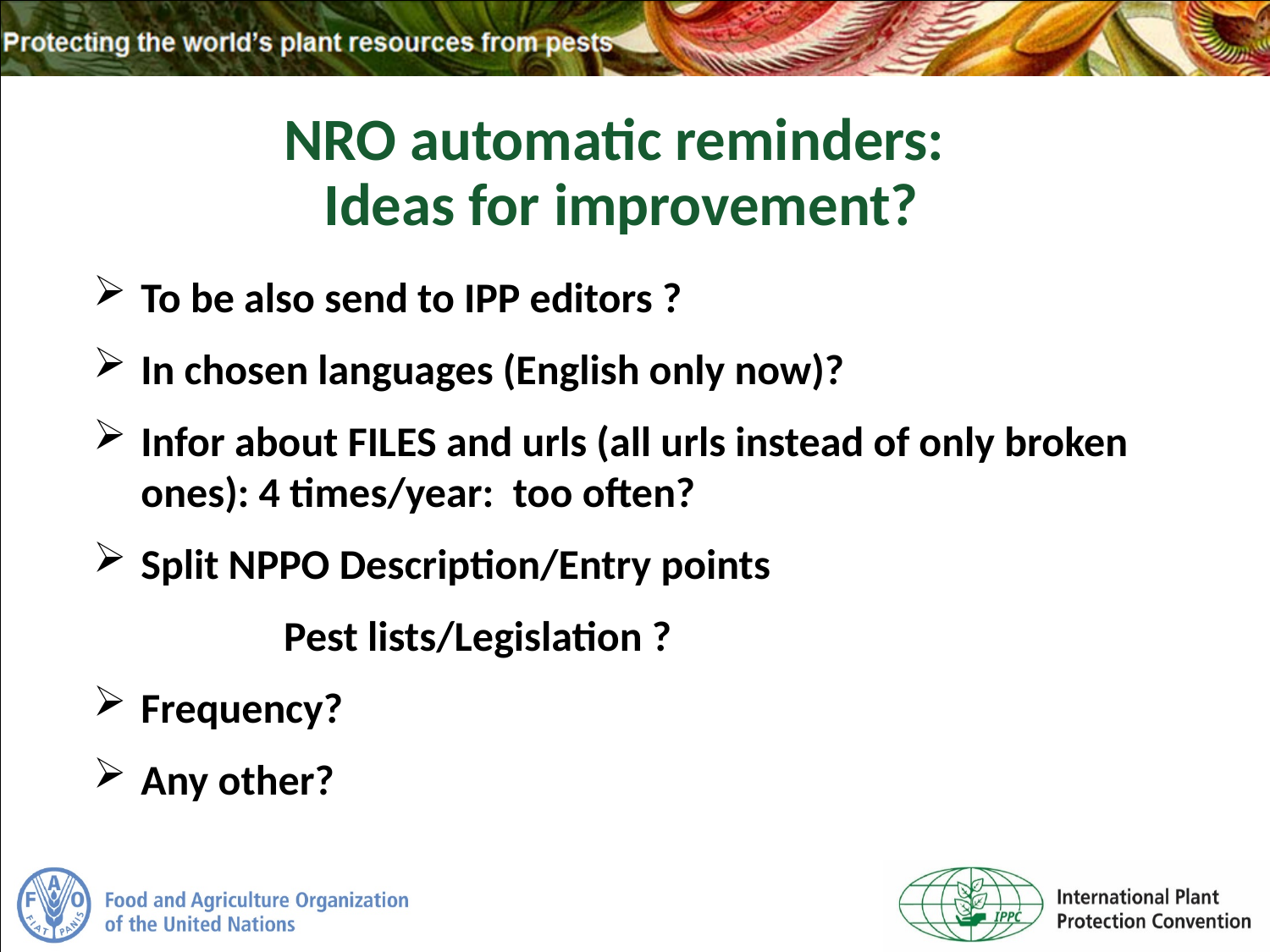

NRO automatic reminders:
Ideas for improvement?
To be also send to IPP editors ?
In chosen languages (English only now)?
Infor about FILES and urls (all urls instead of only broken ones): 4 times/year:  too often?
Split NPPO Description/Entry points
Pest lists/Legislation ?
Frequency?
Any other?